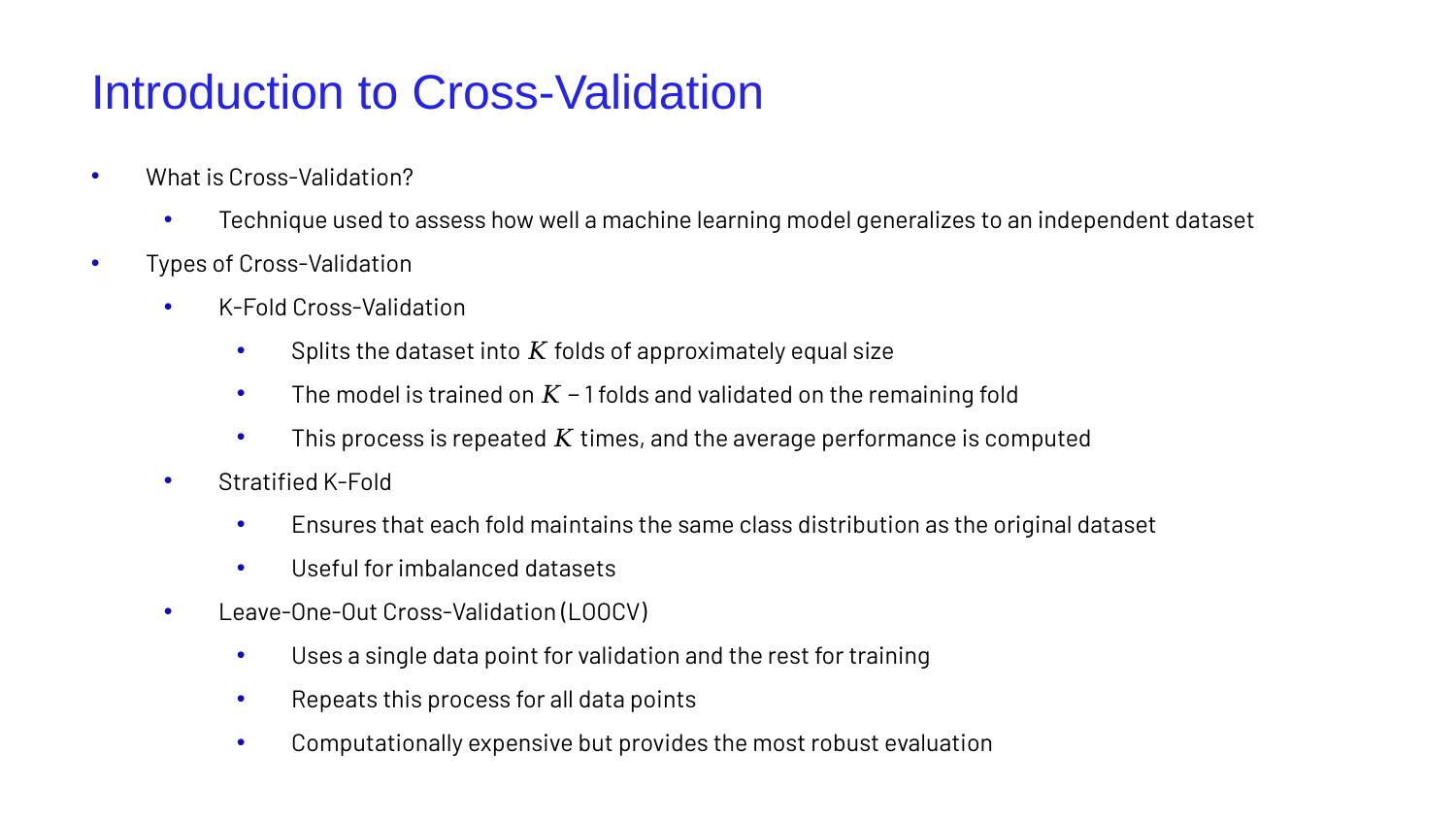

Introduction to Cross-Validation
What is Cross-Validation?
Technique used to assess how well a machine learning model generalizes to an independent dataset
Types of Cross-Validation
K-Fold Cross-Validation
Splits the dataset into 𝐾 folds of approximately equal size
The model is trained on 𝐾 − 1 folds and validated on the remaining fold
This process is repeated 𝐾 times, and the average performance is computed
Stratified K-Fold
Ensures that each fold maintains the same class distribution as the original dataset
Useful for imbalanced datasets
Leave-One-Out Cross-Validation (LOOCV)
Uses a single data point for validation and the rest for training
Repeats this process for all data points
Computationally expensive but provides the most robust evaluation